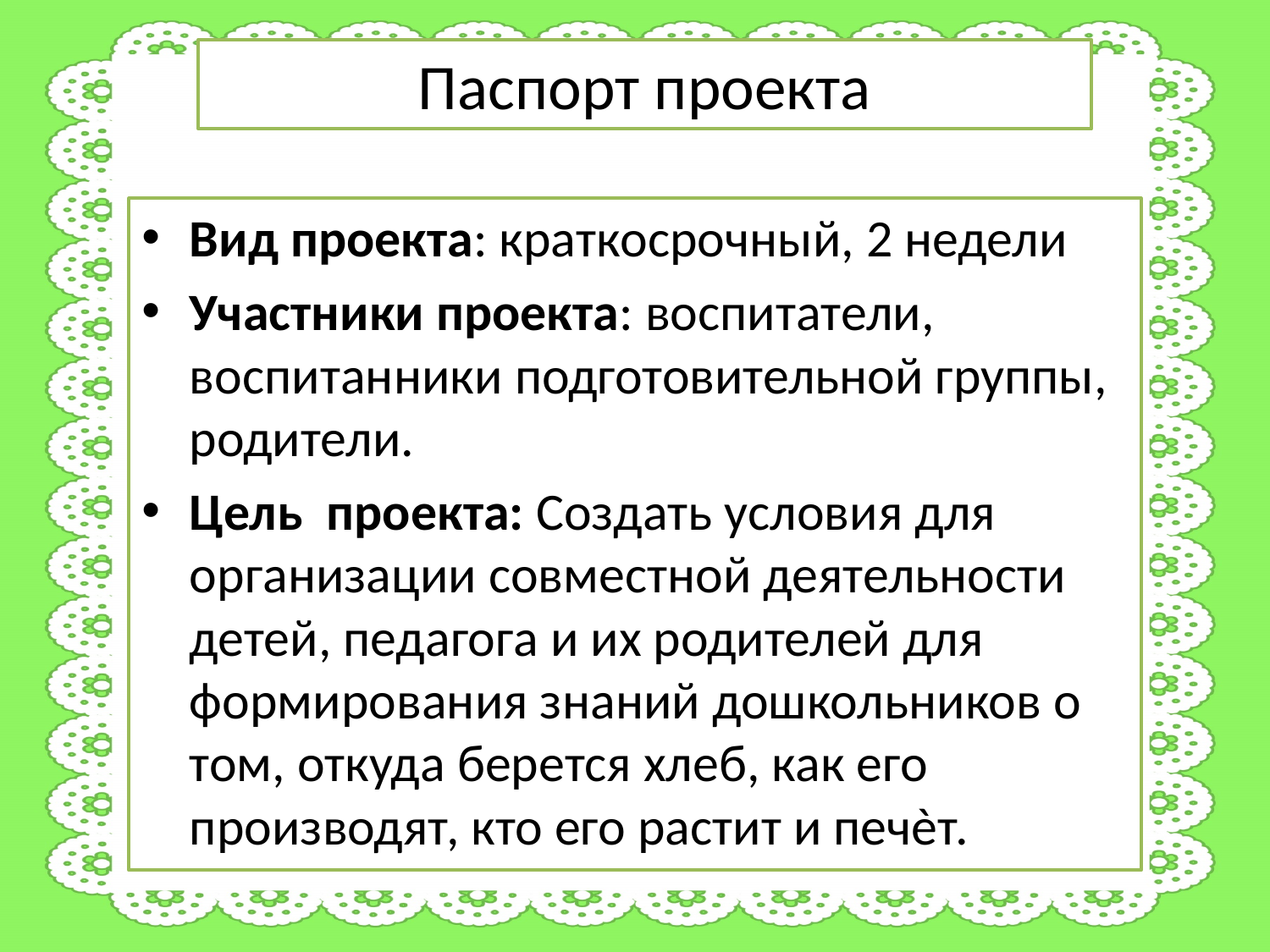

# Паспорт проекта
Вид проекта: краткосрочный, 2 недели
Участники проекта: воспитатели, воспитанники подготовительной группы, родители.
Цель  проекта: Создать условия для организации совместной деятельности детей, педагога и их родителей для формирования знаний дошкольников о том, откуда берется хлеб, как его производят, кто его растит и печѐт.